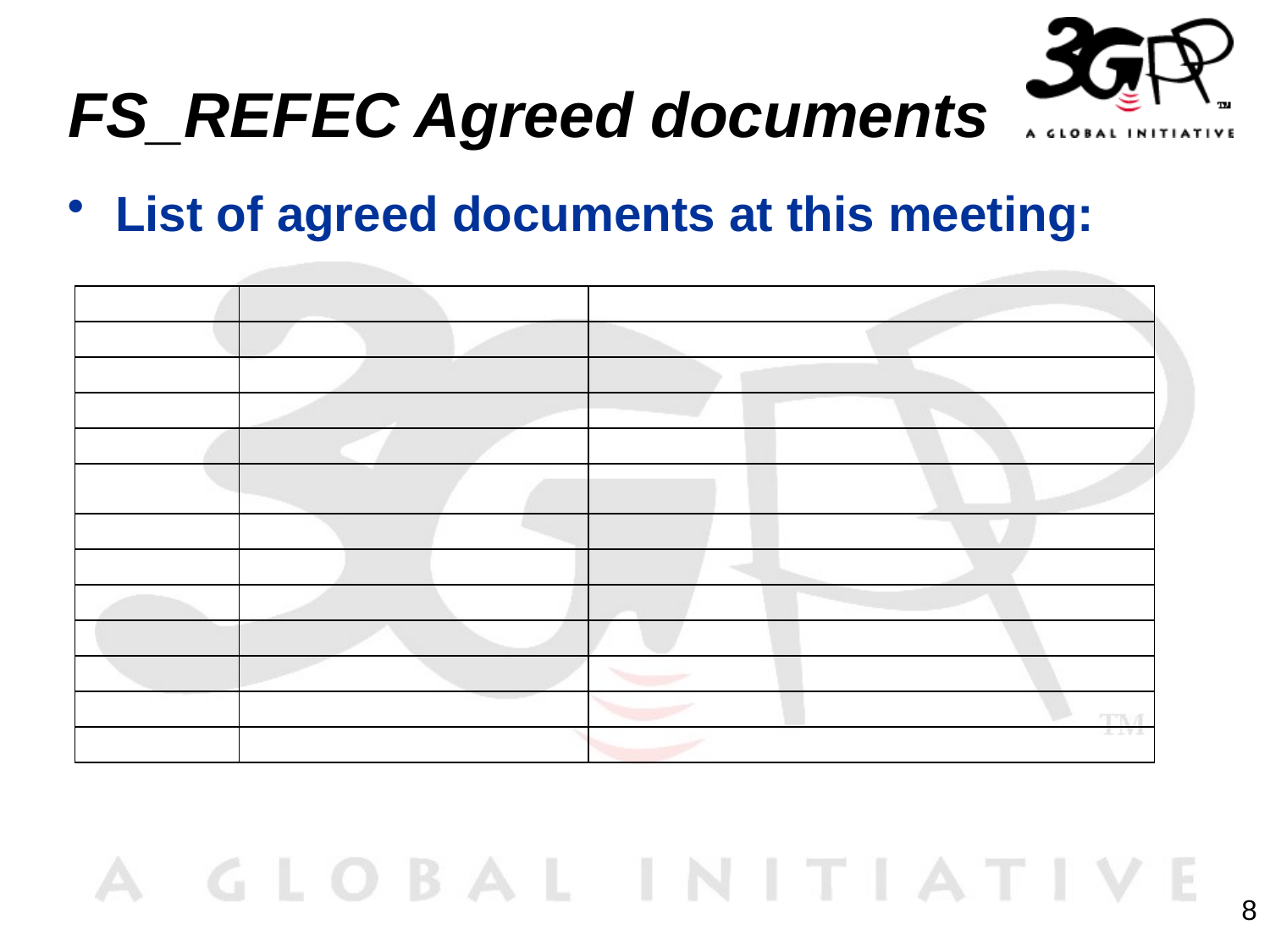

# FS_REFEC Agreed documents
List of agreed documents at this meeting:

|  |  |  |
| --- | --- | --- |
|  |  |  |
|  |  |  |
|  |  |  |
|  |  |  |
|  |  |  |
|  |  |  |
|  |  |  |
|  |  |  |
|  |  |  |
|  |  |  |
|  |  |  |
|  |  |  |
8